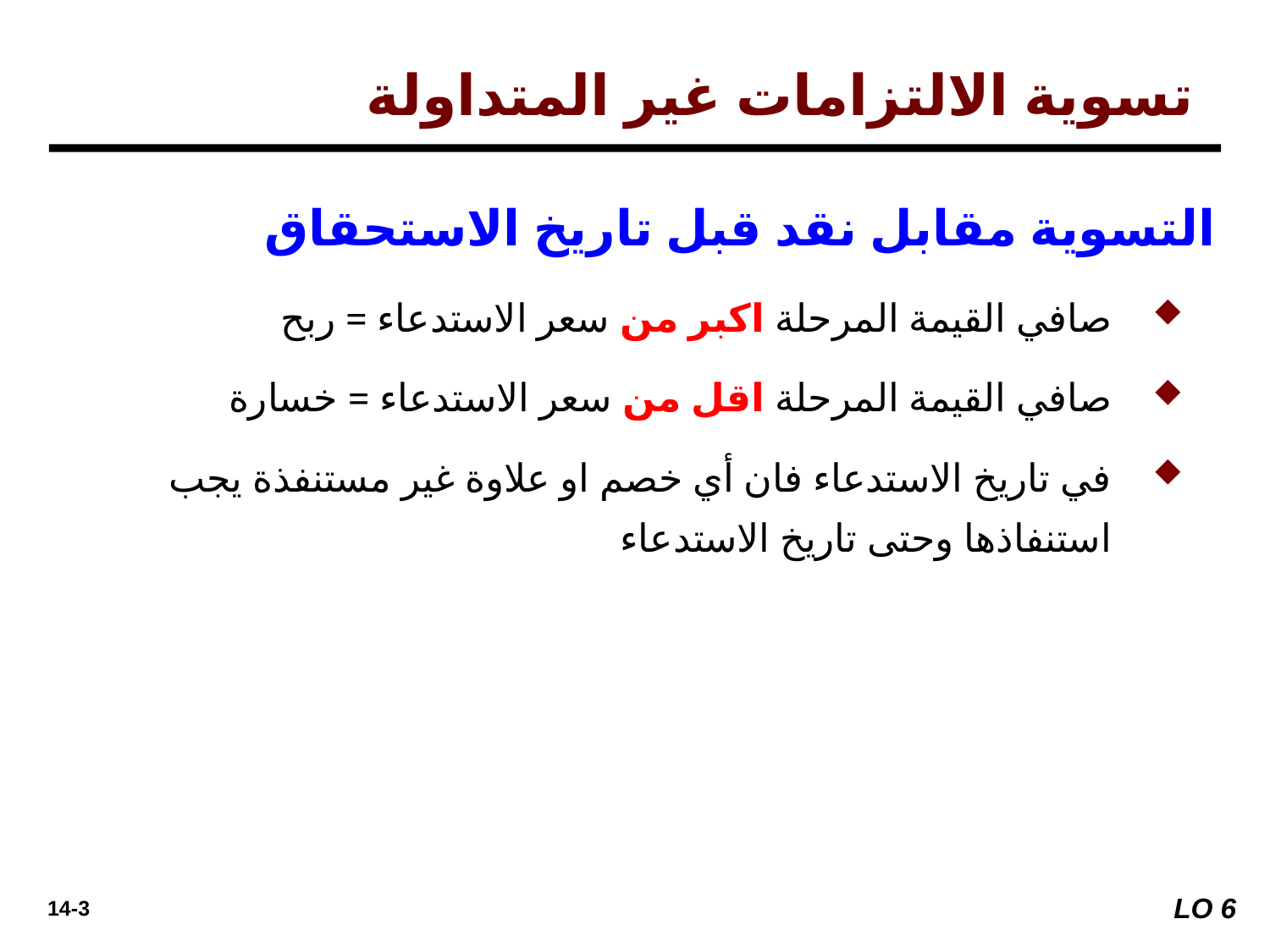

تسوية الالتزامات غير المتداولة

التسوية مقابل نقد قبل تاريخ الاستحقاق
صافي القيمة المرحلة اكبر من سعر الاستدعاء = ربح
صافي القيمة المرحلة اقل من سعر الاستدعاء = خسارة
في تاريخ الاستدعاء فان أي خصم او علاوة غير مستنفذة يجب استنفاذها وحتى تاريخ الاستدعاء
LO 6